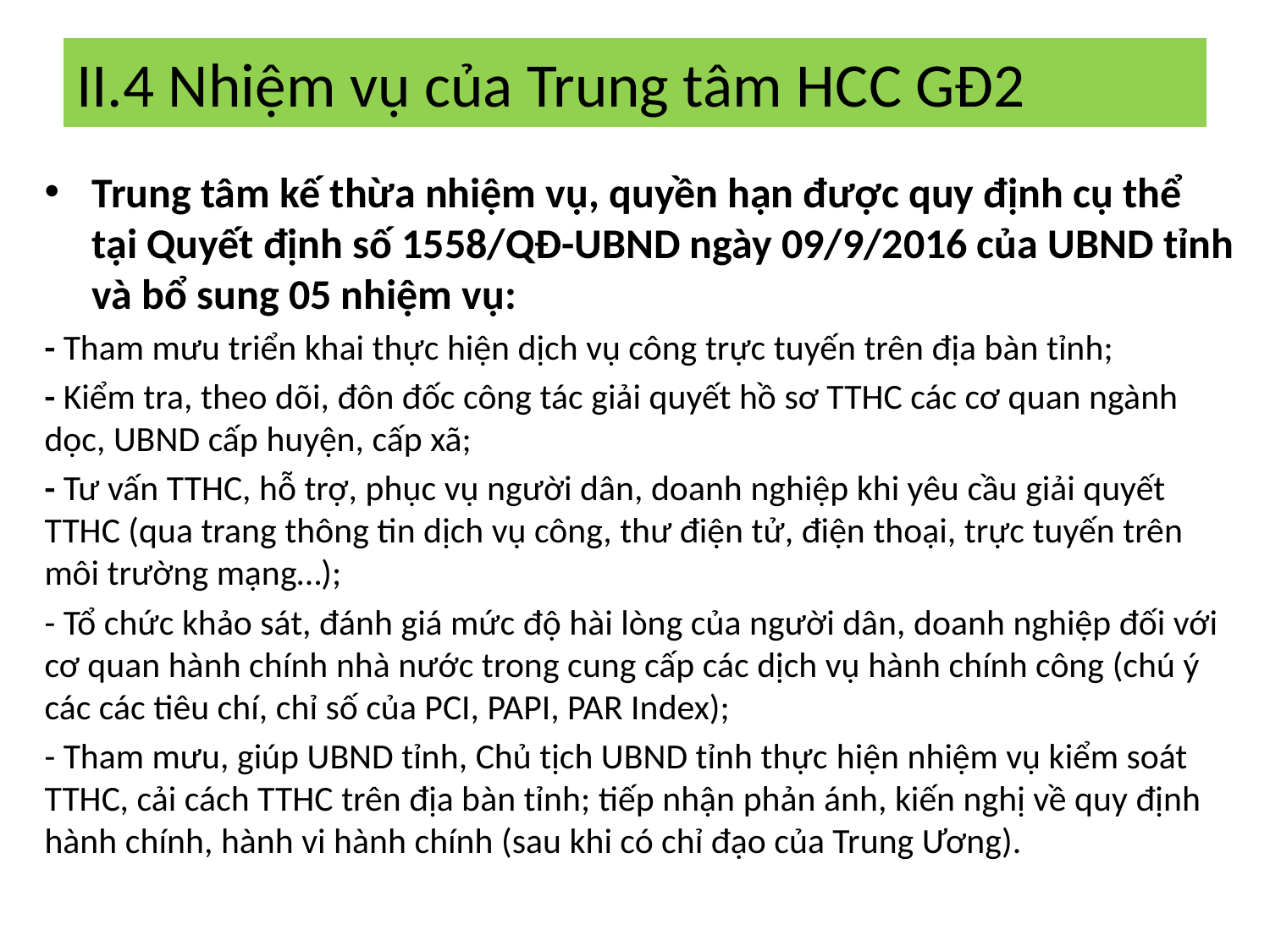

# II.4 Nhiệm vụ của Trung tâm HCC GĐ2
Trung tâm kế thừa nhiệm vụ, quyền hạn được quy định cụ thể tại Quyết định số 1558/QĐ-UBND ngày 09/9/2016 của UBND tỉnh và bổ sung 05 nhiệm vụ:
- Tham mưu triển khai thực hiện dịch vụ công trực tuyến trên địa bàn tỉnh;
- Kiểm tra, theo dõi, đôn đốc công tác giải quyết hồ sơ TTHC các cơ quan ngành dọc, UBND cấp huyện, cấp xã;
- Tư vấn TTHC, hỗ trợ, phục vụ người dân, doanh nghiệp khi yêu cầu giải quyết TTHC (qua trang thông tin dịch vụ công, thư điện tử, điện thoại, trực tuyến trên môi trường mạng…);
- Tổ chức khảo sát, đánh giá mức độ hài lòng của người dân, doanh nghiệp đối với cơ quan hành chính nhà nước trong cung cấp các dịch vụ hành chính công (chú ý các các tiêu chí, chỉ số của PCI, PAPI, PAR Index);
- Tham mưu, giúp UBND tỉnh, Chủ tịch UBND tỉnh thực hiện nhiệm vụ kiểm soát TTHC, cải cách TTHC trên địa bàn tỉnh; tiếp nhận phản ánh, kiến nghị về quy định hành chính, hành vi hành chính (sau khi có chỉ đạo của Trung Ương).